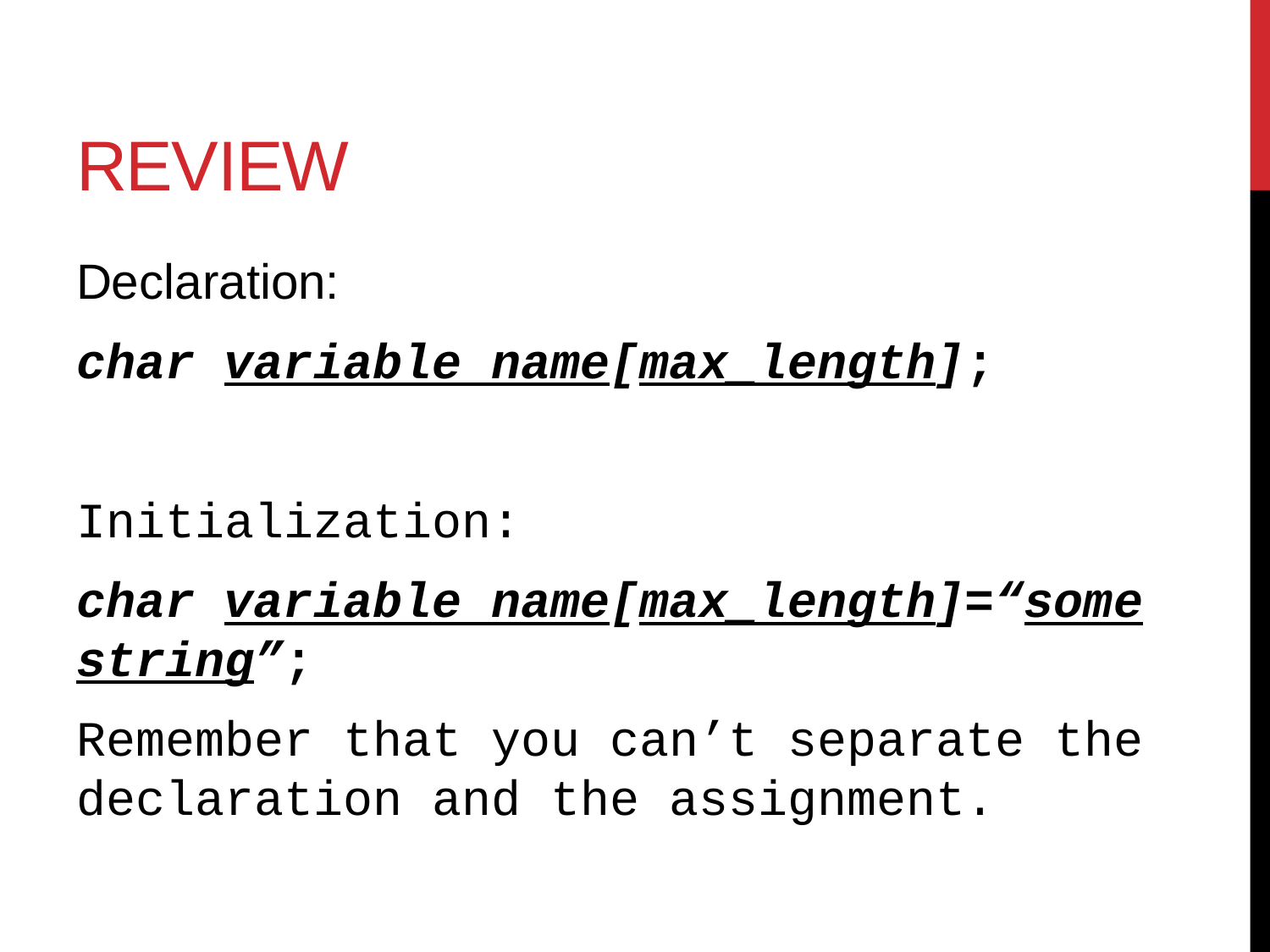

# Review
Declaration:
char variable name[max_length];

Initialization:
char variable name[max_length]=“some string”;
Remember that you can’t separate the declaration and the assignment.